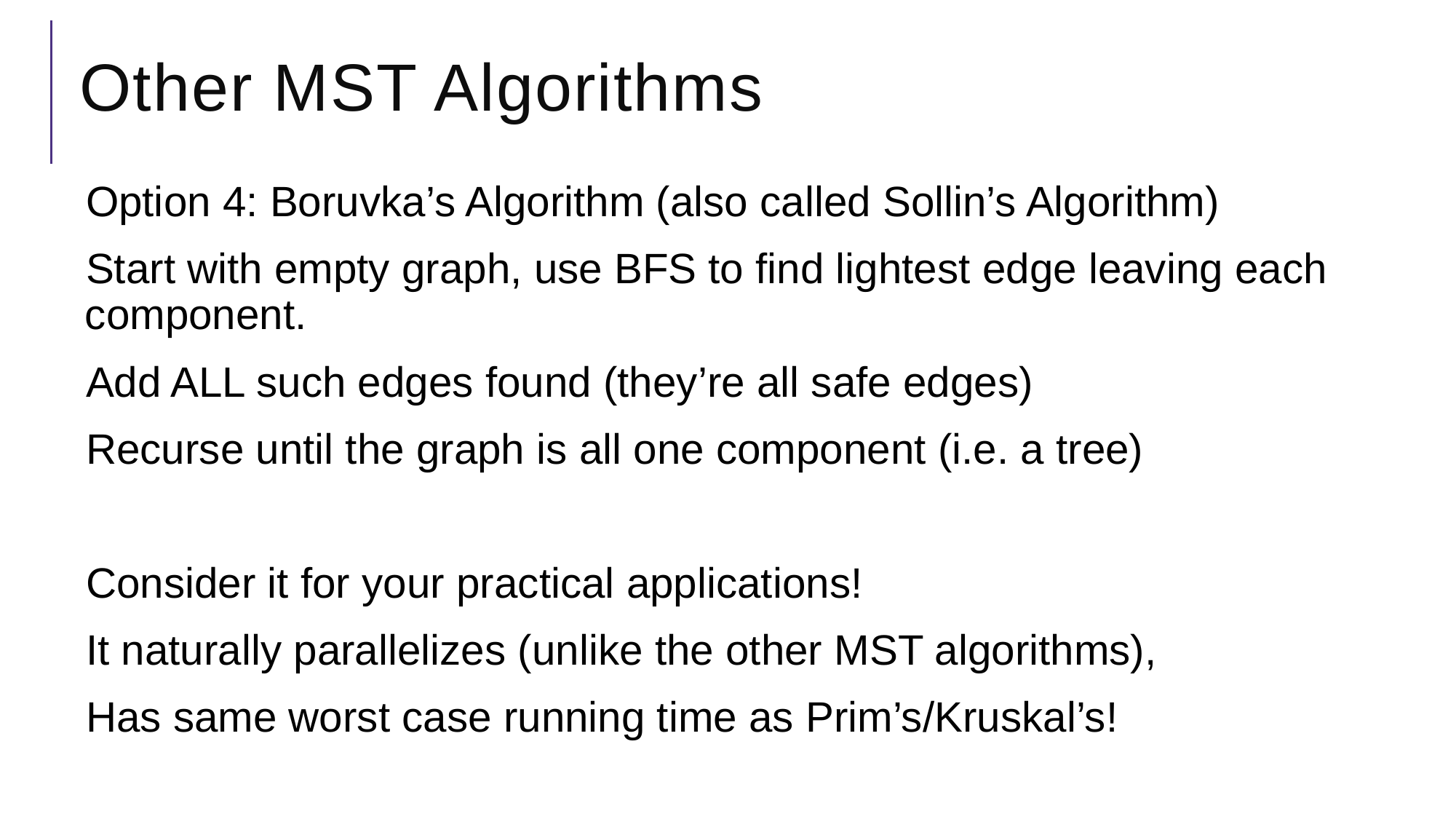

# Other MST Algorithms
Option 4: Boruvka’s Algorithm (also called Sollin’s Algorithm)
Start with empty graph, use BFS to find lightest edge leaving each component.
Add ALL such edges found (they’re all safe edges)
Recurse until the graph is all one component (i.e. a tree)

Consider it for your practical applications!
It naturally parallelizes (unlike the other MST algorithms),
Has same worst case running time as Prim’s/Kruskal’s!